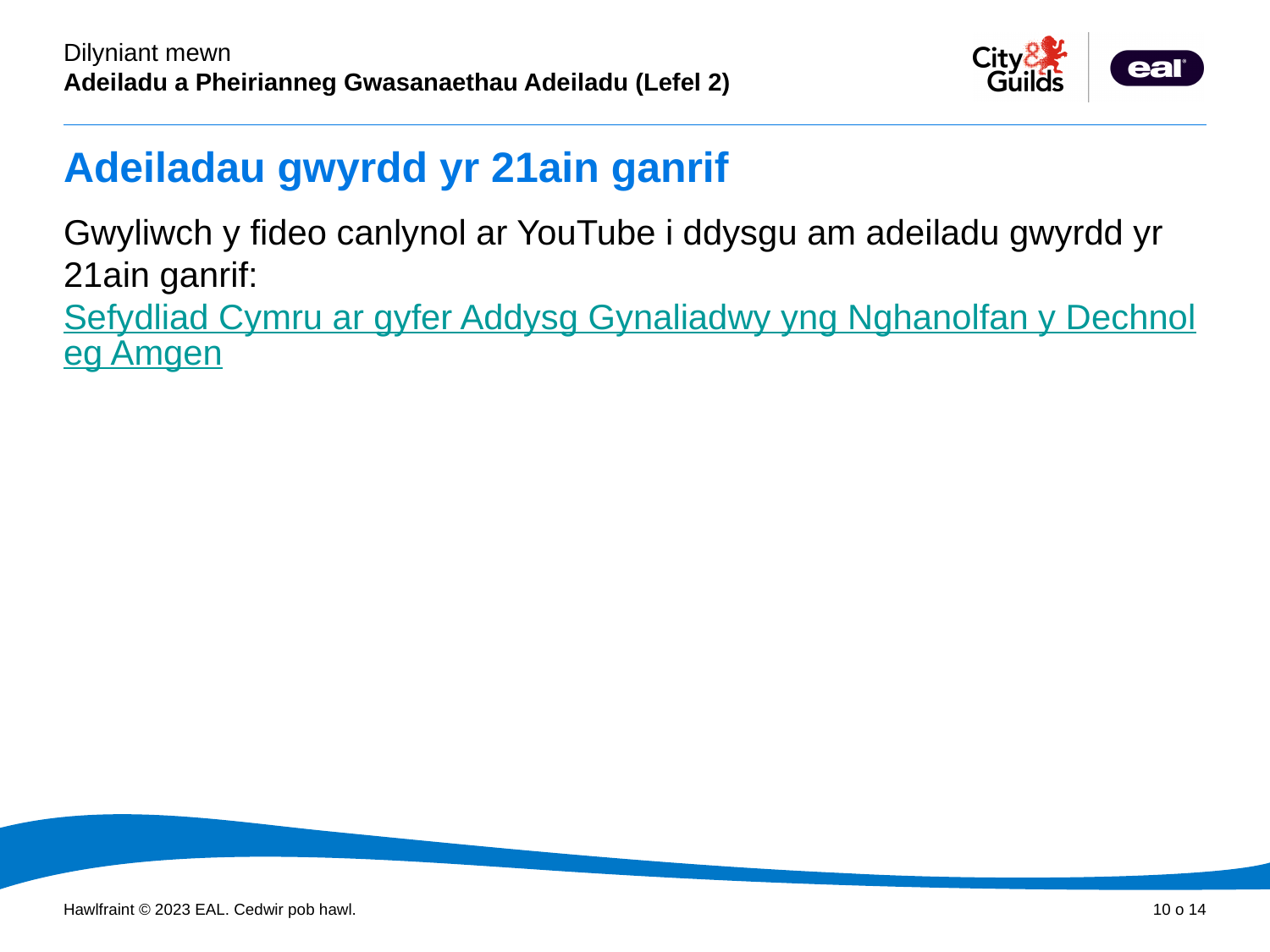

# Adeiladau gwyrdd yr 21ain ganrif
Gwyliwch y fideo canlynol ar YouTube i ddysgu am adeiladu gwyrdd yr 21ain ganrif: Sefydliad Cymru ar gyfer Addysg Gynaliadwy yng Nghanolfan y Dechnoleg Amgen